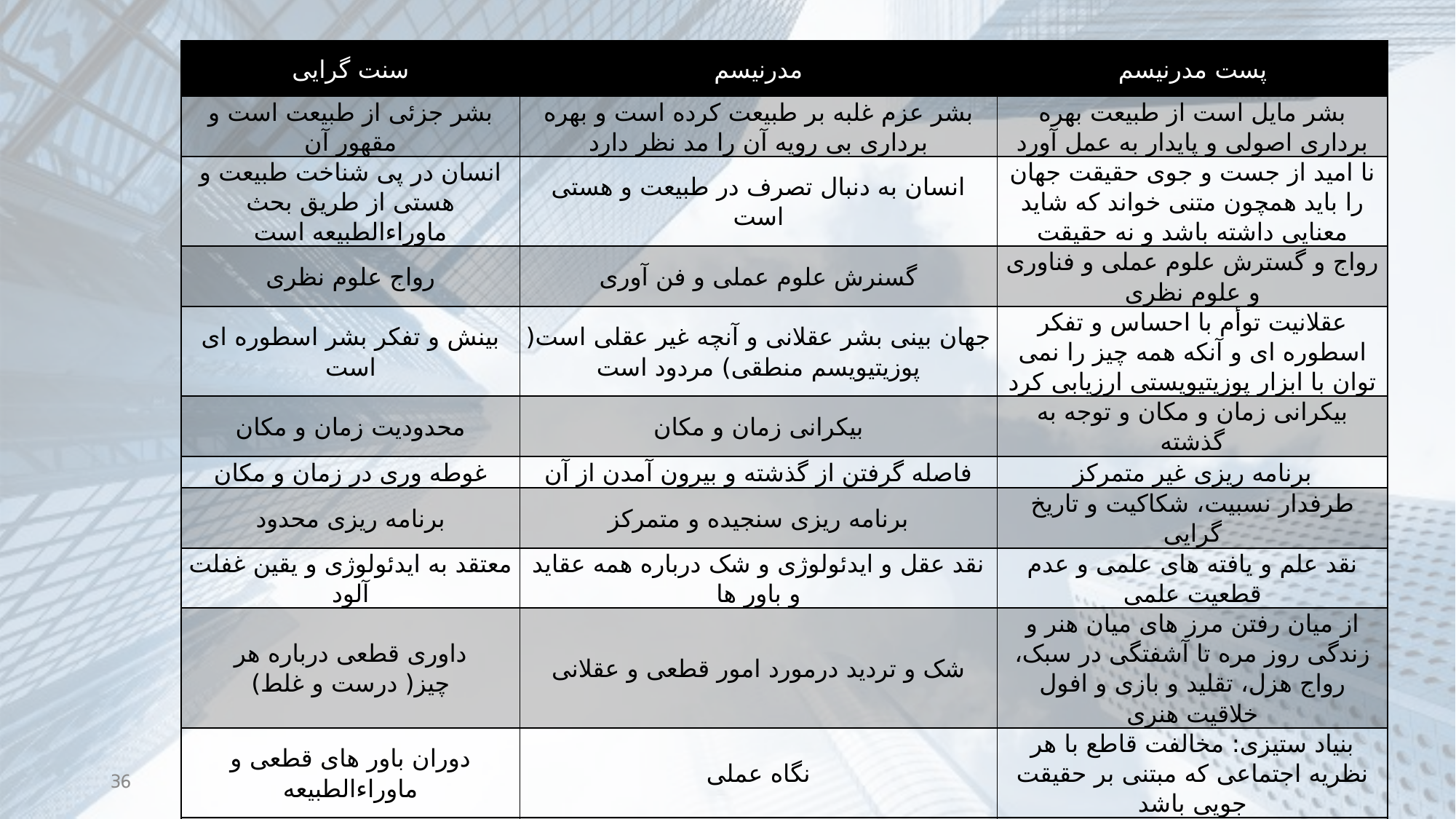

| سنت گرایی | مدرنیسم | پست مدرنیسم |
| --- | --- | --- |
| بشر جزئی از طبیعت است و مقهور آن | بشر عزم غلبه بر طبیعت کرده است و بهره برداری بی رویه آن را مد نظر دارد | بشر مایل است از طبیعت بهره برداری اصولی و پایدار به عمل آورد |
| انسان در پی شناخت طبیعت و هستی از طریق بحث ماوراءالطبیعه است | انسان به دنبال تصرف در طبیعت و هستی است | نا امید از جست و جوی حقیقت جهان را باید همچون متنی خواند که شاید معنایی داشته باشد و نه حقیقت |
| رواج علوم نظری | گسنرش علوم عملی و فن آوری | رواج و گسترش علوم عملی و فناوری و علوم نظری |
| بینش و تفکر بشر اسطوره ای است | جهان بینی بشر عقلانی و آنچه غیر عقلی است( پوزیتیویسم منطقی) مردود است | عقلانیت توأم با احساس و تفکر اسطوره ای و آنکه همه چیز را نمی توان با ابزار پوزیتیویستی ارزیابی کرد |
| محدودیت زمان و مکان | بیکرانی زمان و مکان | بیکرانی زمان و مکان و توجه به گذشته |
| غوطه وری در زمان و مکان | فاصله گرفتن از گذشته و بیرون آمدن از آن | برنامه ریزی غیر متمرکز |
| برنامه ریزی محدود | برنامه ریزی سنجیده و متمرکز | طرفدار نسبیت، شکاکیت و تاریخ گرایی |
| معتقد به ایدئولوژی و یقین غفلت آلود | نقد عقل و ایدئولوژی و شک درباره همه عقاید و باور ها | نقد علم و یافته های علمی و عدم قطعیت علمی |
| داوری قطعی درباره هر چیز( درست و غلط) | شک و تردید درمورد امور قطعی و عقلانی | از میان رفتن مرز های میان هنر و زندگی روز مره تا آشفتگی در سبک، رواج هزل، تقلید و بازی و افول خلاقیت هنری |
| دوران باور های قطعی و ماوراءالطبیعه | نگاه عملی | بنیاد ستیزی: مخالفت قاطع با هر نظریه اجتماعی که مبتنی بر حقیقت جویی باشد |
| اعتقاد به خطای اتفاقی عقل | اعتقاد به خطای نیازمند عقل دوران نقادی | عدم قبول هرگونه اصلب برای ایجاد نظم ناهیی و ثابت |
| هنر هدفمند بر مبنای اعتقادات | هنر دارای سبک و در خدمت اقتصاد | نیست نگاری یا نیهیلیسم |
| حقیقت جویی بر مبنای خدامحوری و ماوراءاطبیعه | حقیقت جویی متکی بر علم |  |
|  | زبان محوری: معنا همواره فراتر از دسترسی ماست و نمی تواند همواره در یک واژه قرار گیرد |  |
|  | هر پدیده ای در جایگاه تاریخی خود بررسی می شود |  |
36